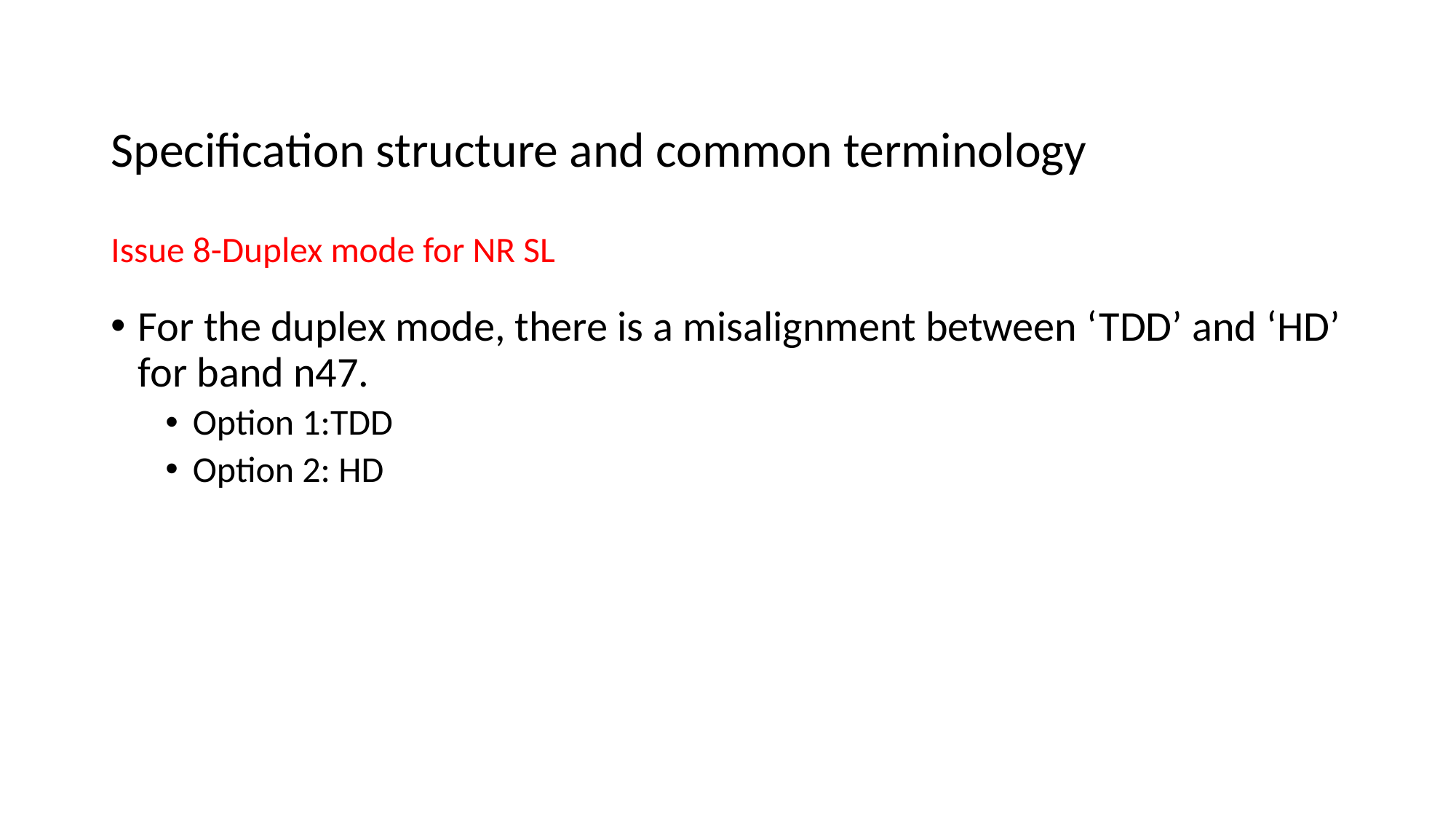

# Specification structure and common terminology Issue 8-Duplex mode for NR SL
For the duplex mode, there is a misalignment between ‘TDD’ and ‘HD’ for band n47.
Option 1:TDD
Option 2: HD